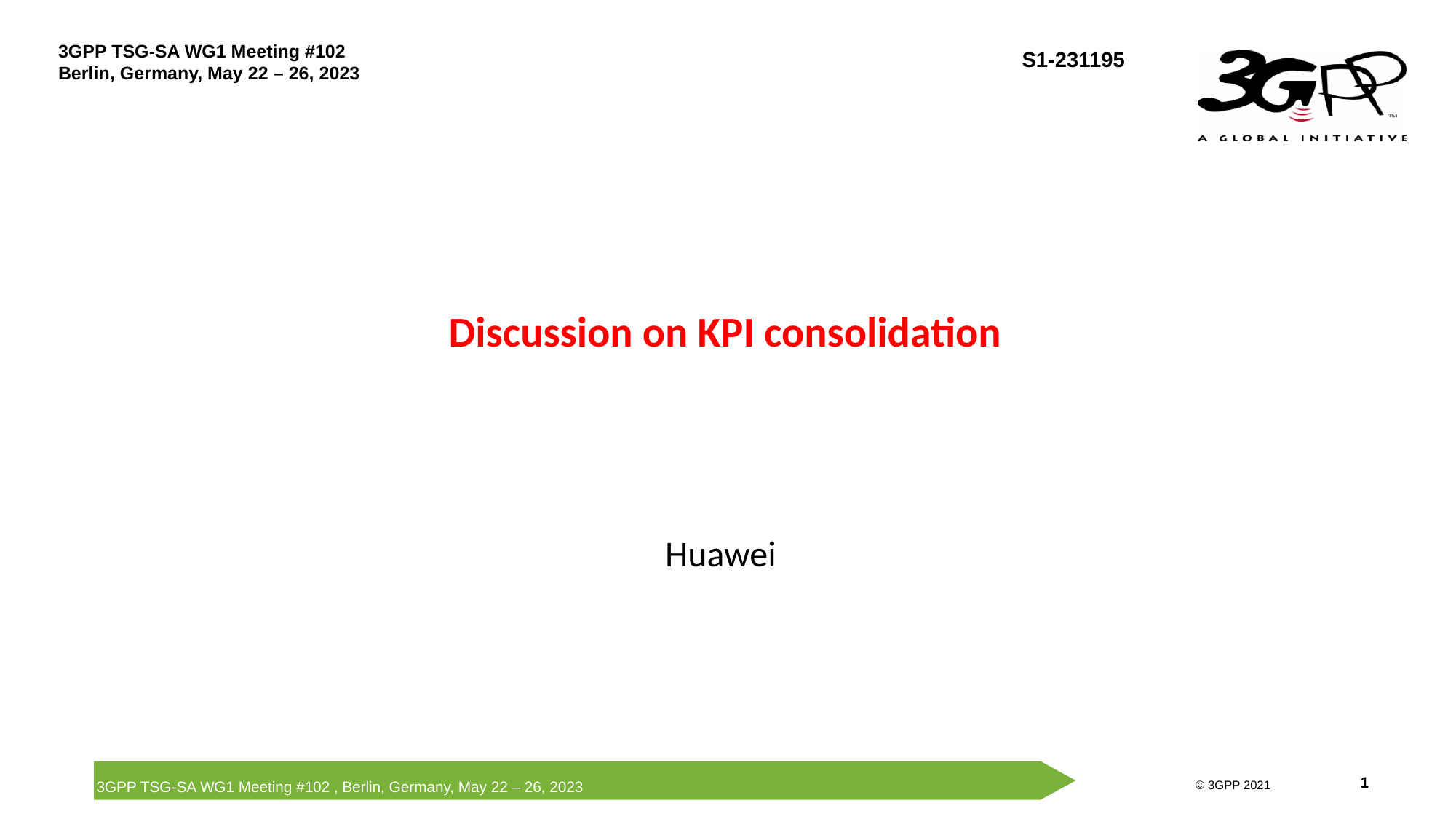

S1-231195
# Discussion on KPI consolidation
Huawei